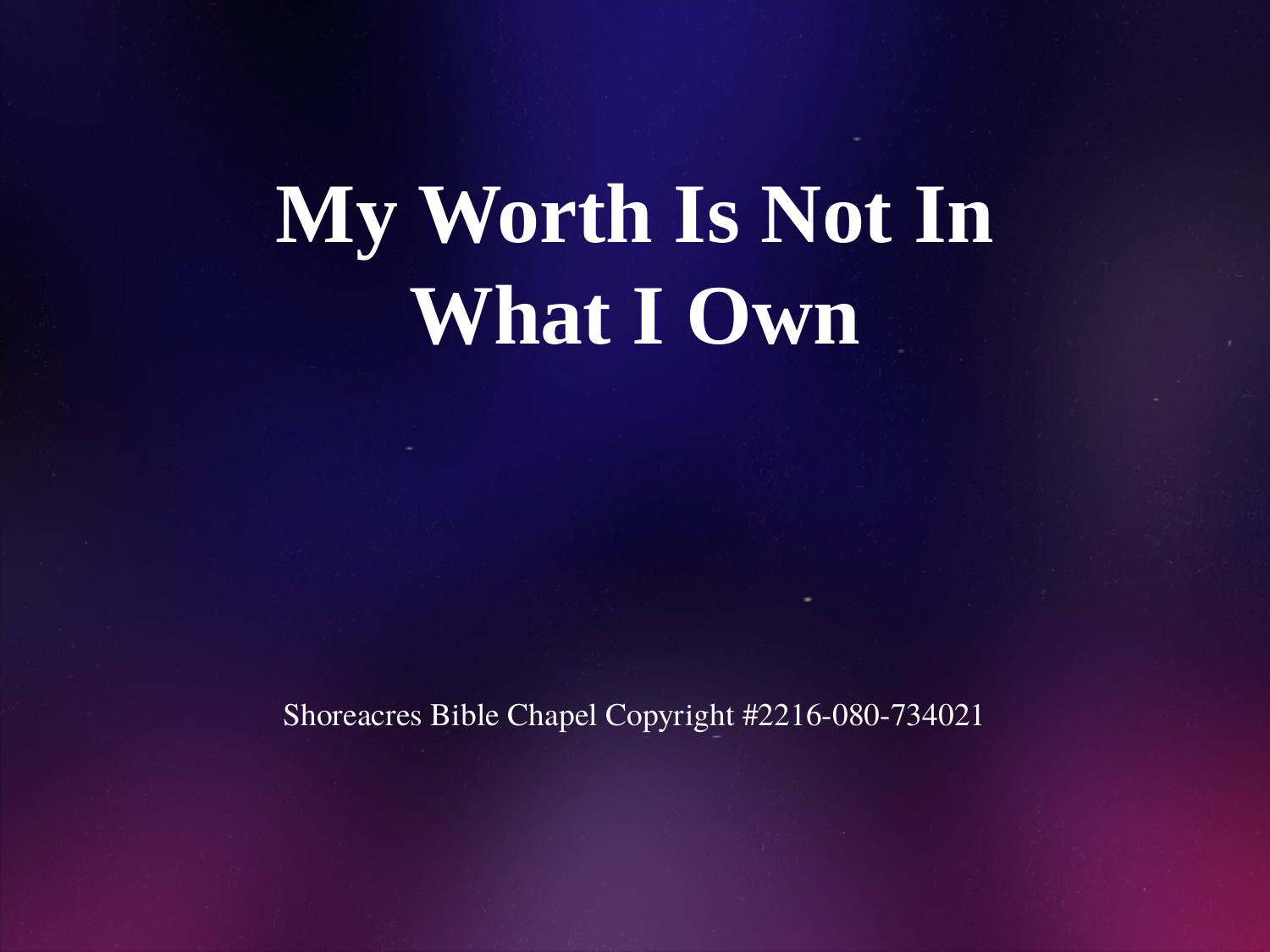

# My Worth Is Not In What I Own
Shoreacres Bible Chapel Copyright #2216-080-734021